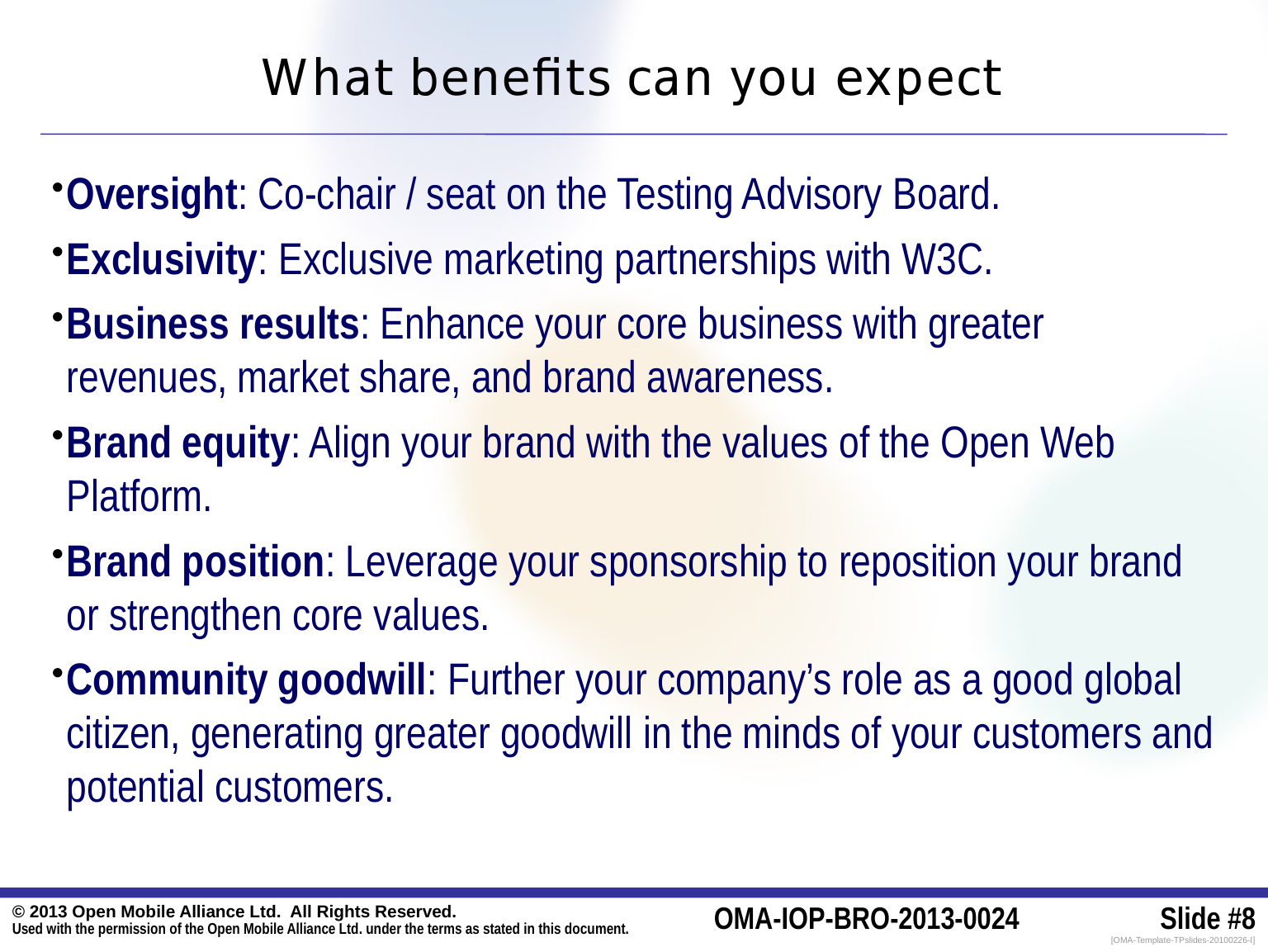

# What benefits can you expect
Oversight: Co-chair / seat on the Testing Advisory Board.
Exclusivity: Exclusive marketing partnerships with W3C.
Business results: Enhance your core business with greater revenues, market share, and brand awareness.
Brand equity: Align your brand with the values of the Open Web Platform.
Brand position: Leverage your sponsorship to reposition your brand or strengthen core values.
Community goodwill: Further your company’s role as a good global citizen, generating greater goodwill in the minds of your customers and potential customers.